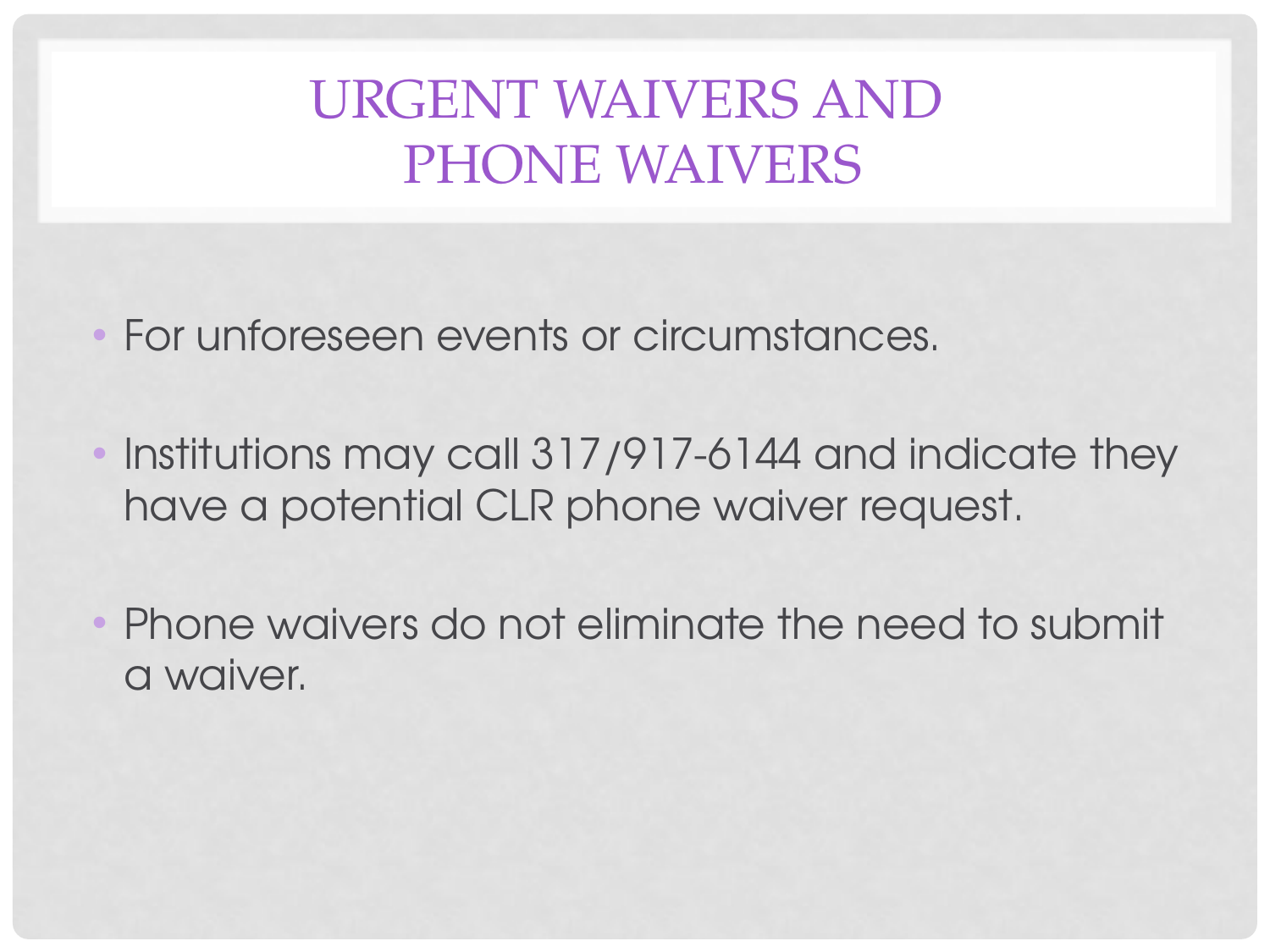

# Urgent waivers and phone waivers

For unforeseen events or circumstances.

Institutions may call 317/917-6144 and indicate they have a potential CLR phone waiver request.

Phone waivers do not eliminate the need to submit a waiver.